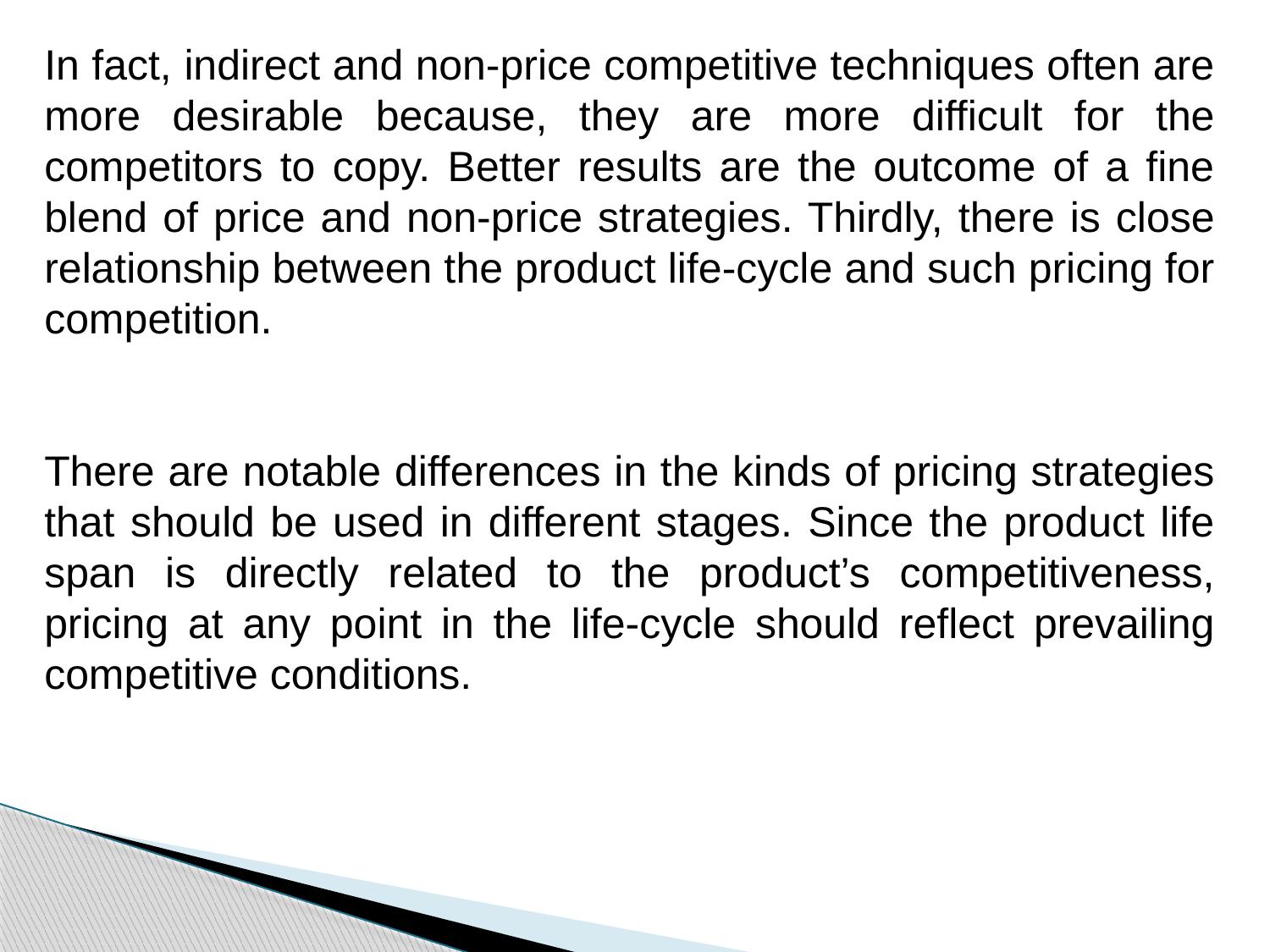

In fact, indirect and non-price competitive techniques often are more desirable because, they are more difficult for the competitors to copy. Better results are the outcome of a fine blend of price and non-price strategies. Thirdly, there is close relationship between the product life-cycle and such pricing for competition.

There are notable differences in the kinds of pricing strategies that should be used in different stages. Since the product life span is directly related to the product’s competitiveness, pricing at any point in the life-cycle should reflect prevailing competitive conditions.